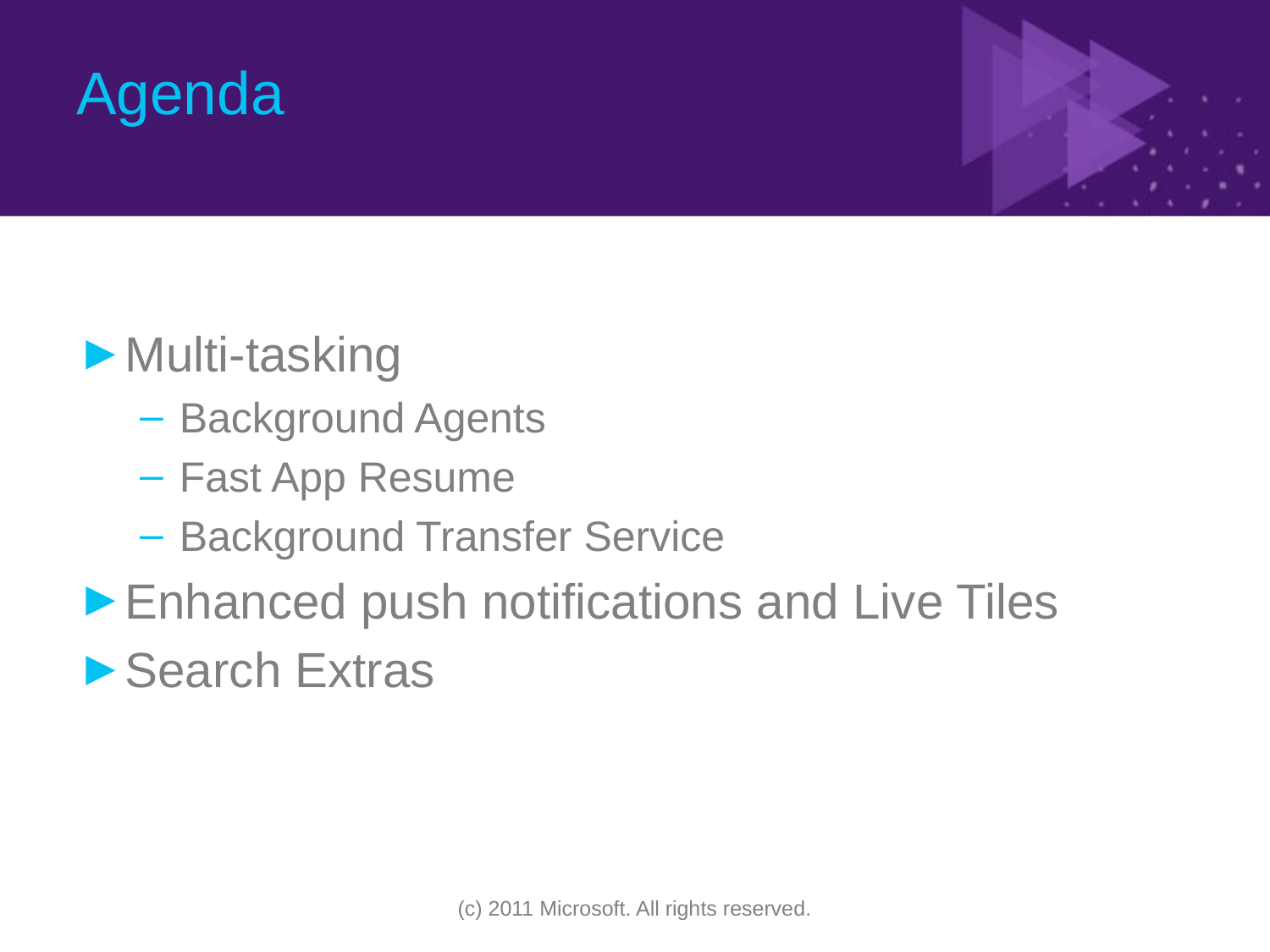

# Agenda
Multi-tasking
Background Agents
Fast App Resume
Background Transfer Service
Enhanced push notifications and Live Tiles
Search Extras

(c) 2011 Microsoft. All rights reserved.